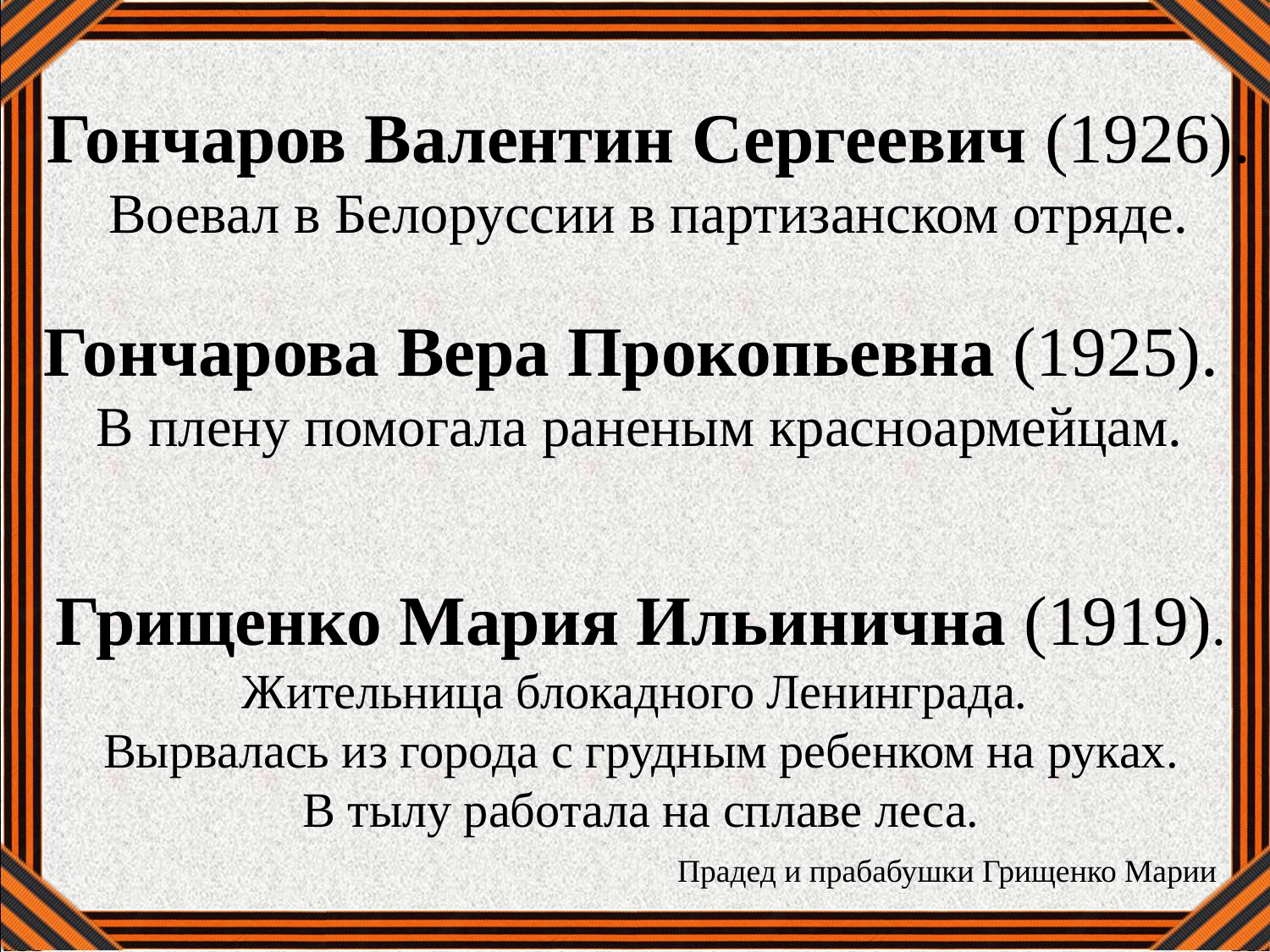

Гончаров Валентин Сергеевич (1926).
Воевал в Белоруссии в партизанском отряде.
Гончарова Вера Прокопьевна (1925).
В плену помогала раненым красноармейцам.
Грищенко Мария Ильинична (1919).
Жительница блокадного Ленинграда.
Вырвалась из города с грудным ребенком на руках.
В тылу работала на сплаве леса.
Прадед и прабабушки Грищенко Марии